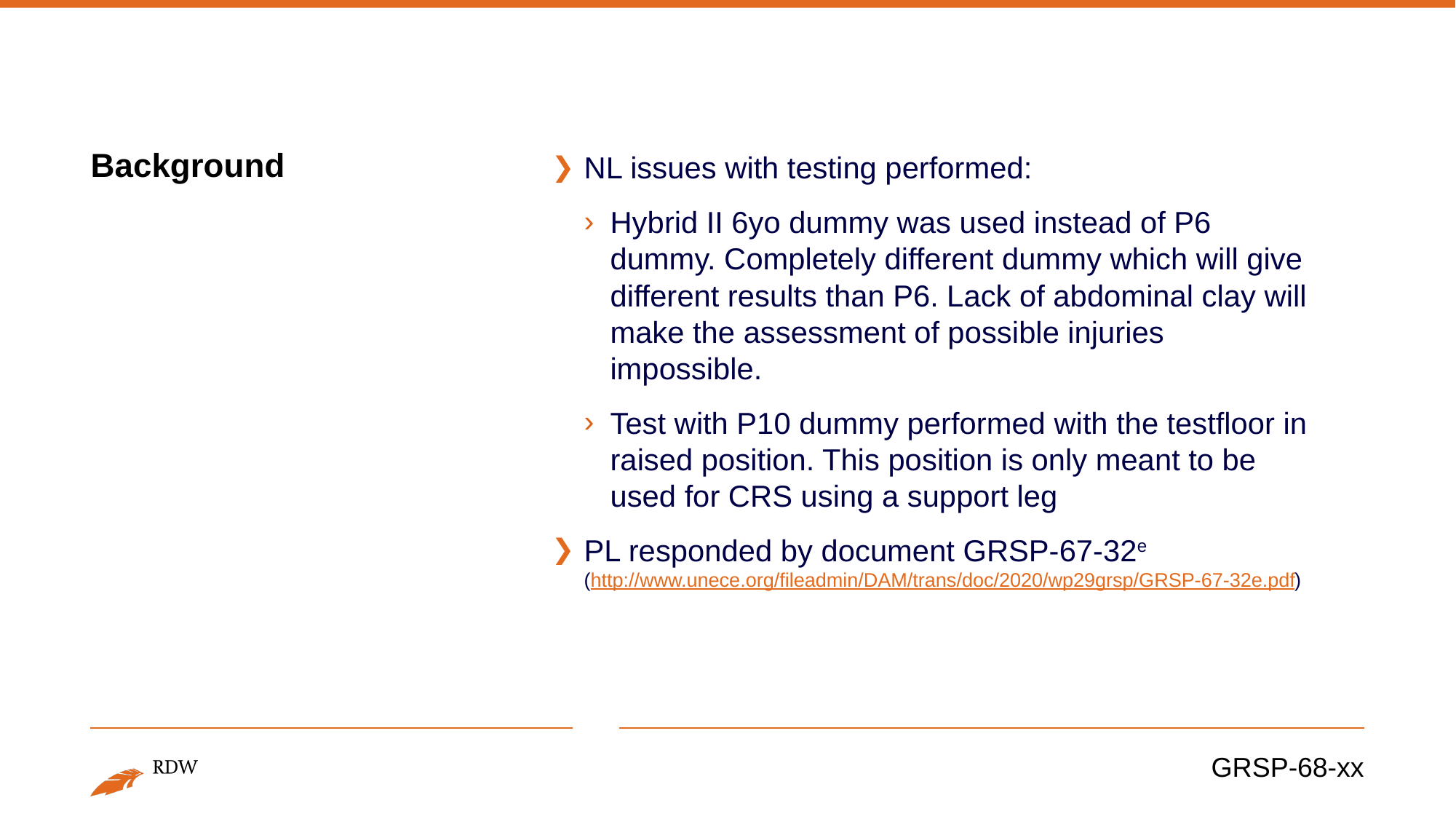

NL issues with testing performed:
Hybrid II 6yo dummy was used instead of P6 dummy. Completely different dummy which will give different results than P6. Lack of abdominal clay will make the assessment of possible injuries impossible.
Test with P10 dummy performed with the testfloor in raised position. This position is only meant to be used for CRS using a support leg
PL responded by document GRSP-67-32e
(http://www.unece.org/fileadmin/DAM/trans/doc/2020/wp29grsp/GRSP-67-32e.pdf)
# Background
GRSP-68-xx